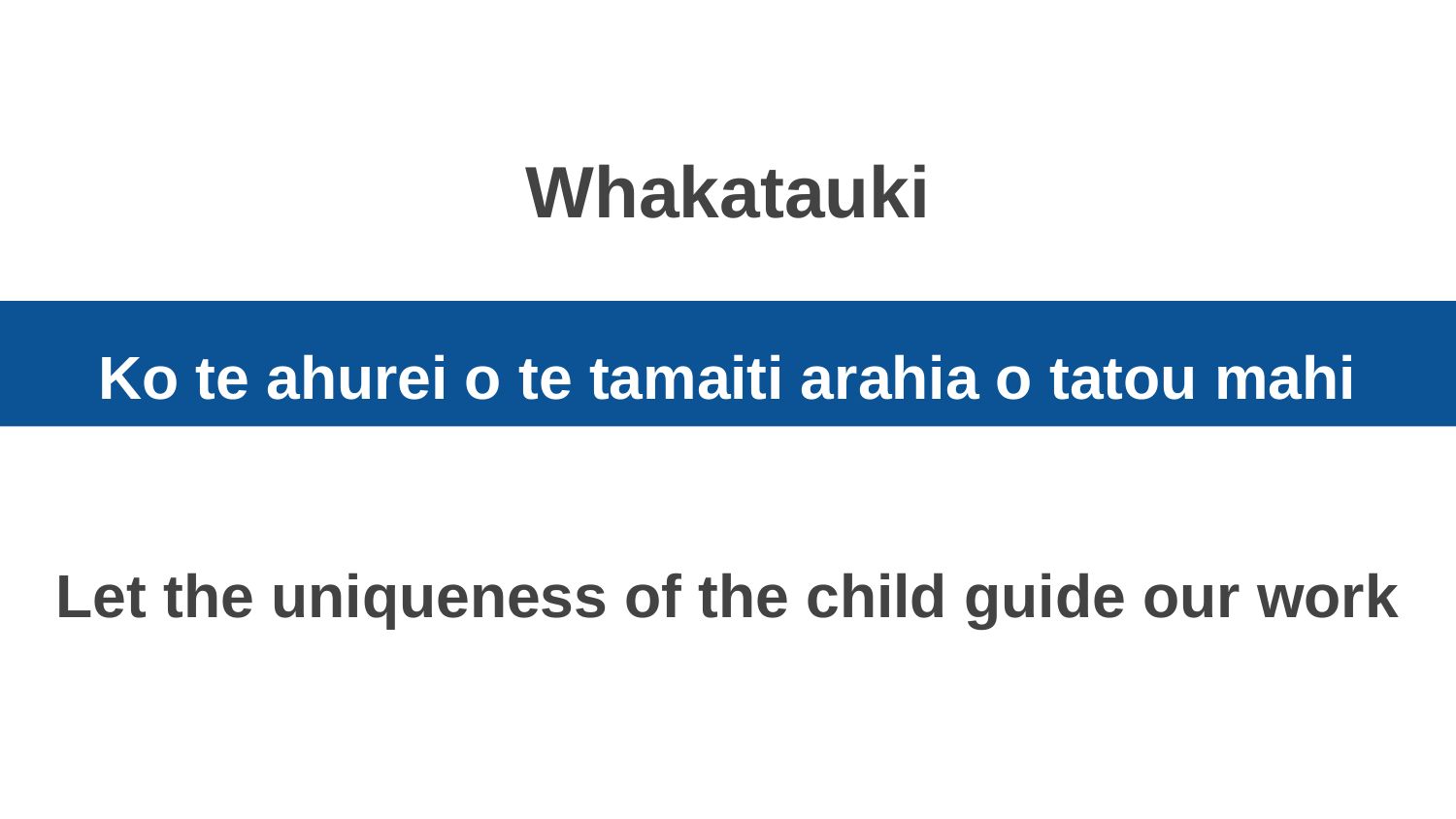

Whakatauki

Let the uniqueness of the child guide our work
Ko te ahurei o te tamaiti arahia o tatou mahi